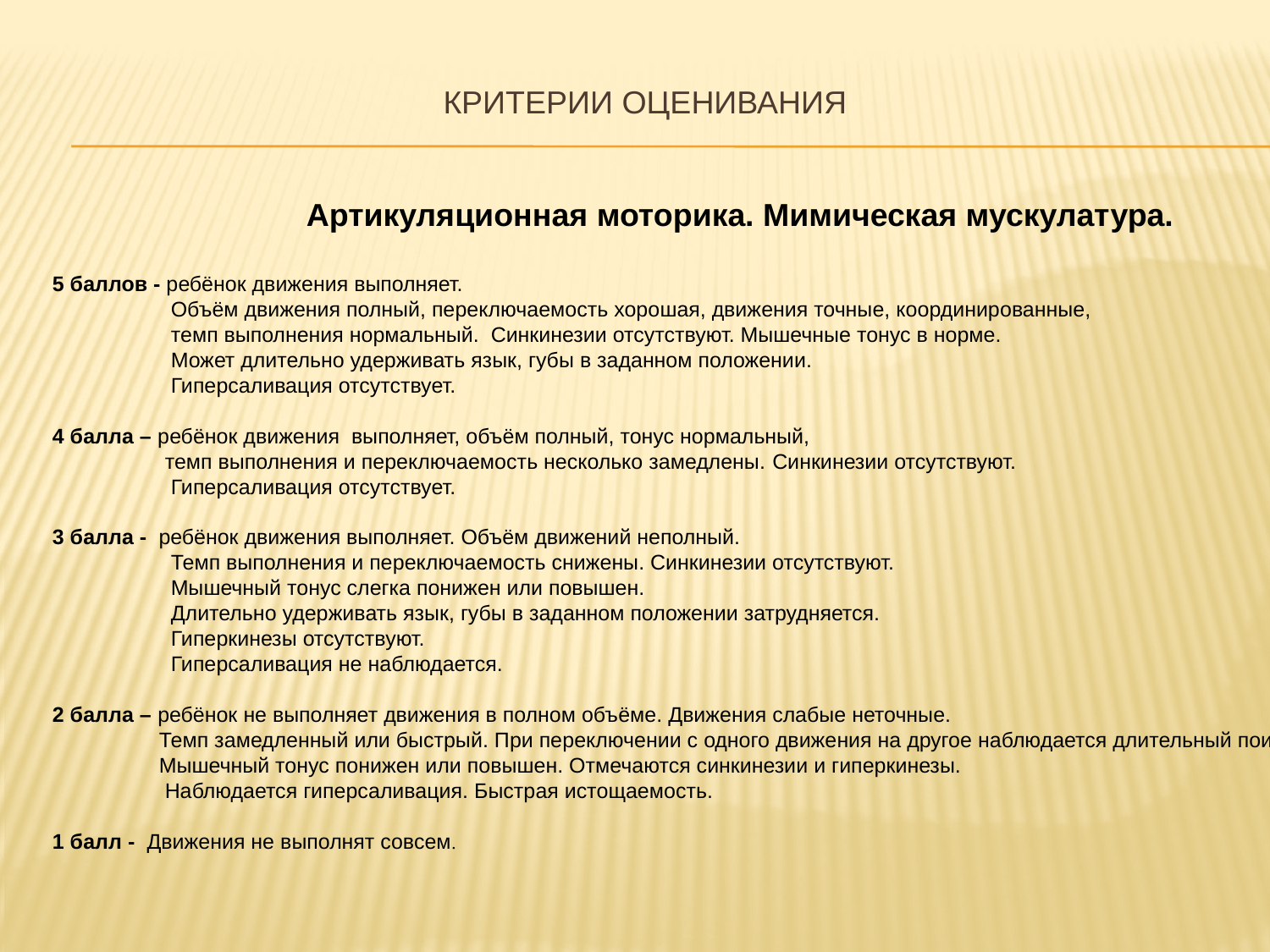

# КРИТЕРИИ ОЦЕНИВАНИЯ

                                                Артикуляционная моторика. Мимическая мускулатура.

5 баллов - ребёнок движения выполняет.
                    Объём движения полный, переключаемость хорошая, движения точные, координированные,
                    темп выполнения нормальный.  Синкинезии отсутствуют. Мышечные тонус в норме.
                    Может длительно удерживать язык, губы в заданном положении.
                    Гиперсаливация отсутствует.

4 балла – ребёнок движения  выполняет, объём полный, тонус нормальный,
                   темп выполнения и переключаемость несколько замедлены. Синкинезии отсутствуют.
                    Гиперсаливация отсутствует.

3 балла -  ребёнок движения выполняет. Объём движений неполный.
                    Темп выполнения и переключаемость снижены. Синкинезии отсутствуют.
                    Мышечный тонус слегка понижен или повышен.
                    Длительно удерживать язык, губы в заданном положении затрудняется.
                    Гиперкинезы отсутствуют.
                    Гиперсаливация не наблюдается.

2 балла – ребёнок не выполняет движения в полном объёме. Движения слабые неточные.
                  Темп замедленный или быстрый. При переключении с одного движения на другое наблюдается длительный поиск позы.
                  Мышечный тонус понижен или повышен. Отмечаются синкинезии и гиперкинезы.
                   Наблюдается гиперсаливация. Быстрая истощаемость.

1 балл -  Движения не выполнят совсем.